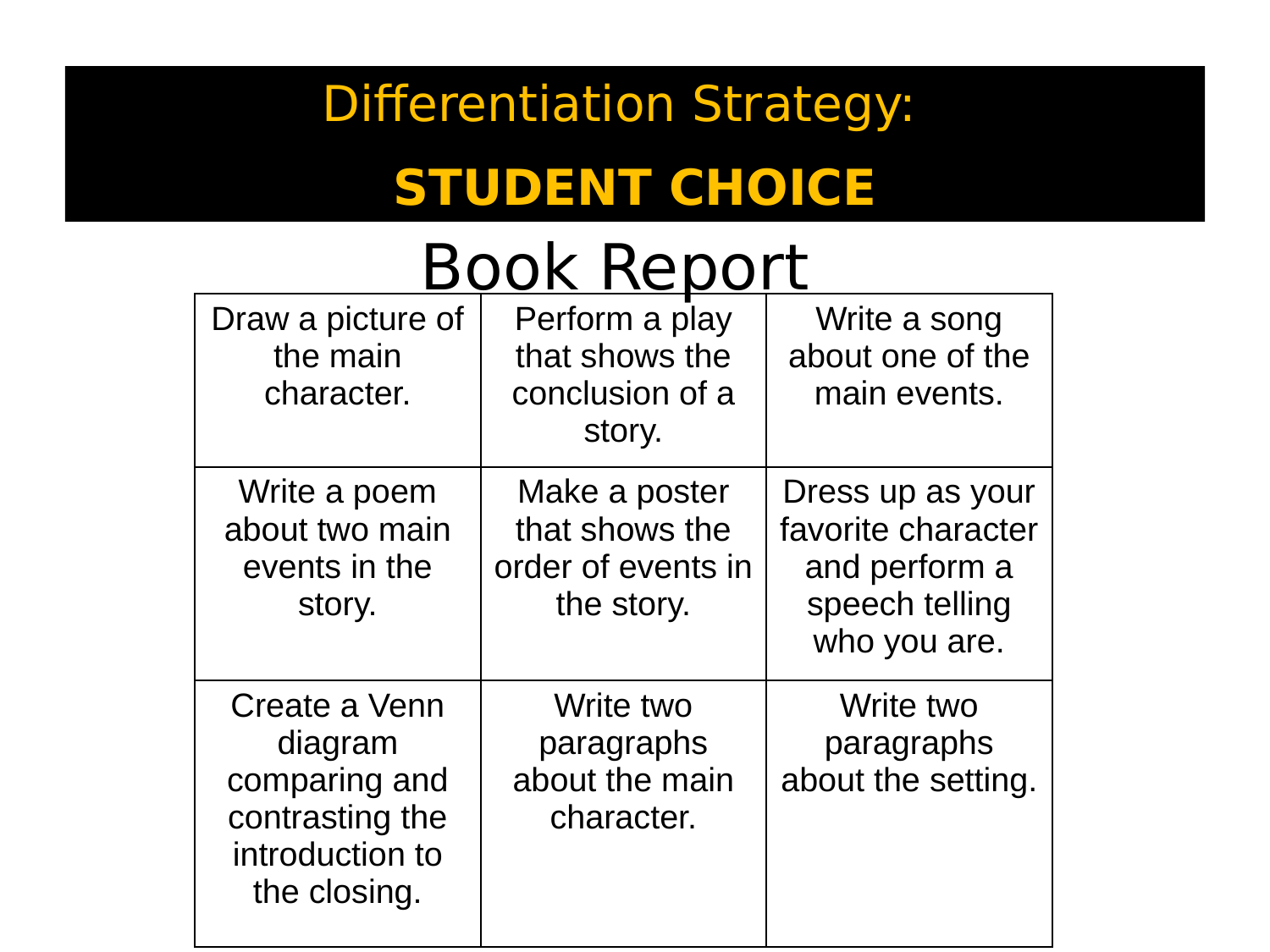

Differentiation Strategy:
STUDENT CHOICE
THINK-TAC-TOE
Book Report
| Draw a picture of the main character. | Perform a play that shows the conclusion of a story. | Write a song about one of the main events. |
| --- | --- | --- |
| Write a poem about two main events in the story. | Make a poster that shows the order of events in the story. | Dress up as your favorite character and perform a speech telling who you are. |
| Create a Venn diagram comparing and contrasting the introduction to the closing. | Write two paragraphs about the main character. | Write two paragraphs about the setting. |